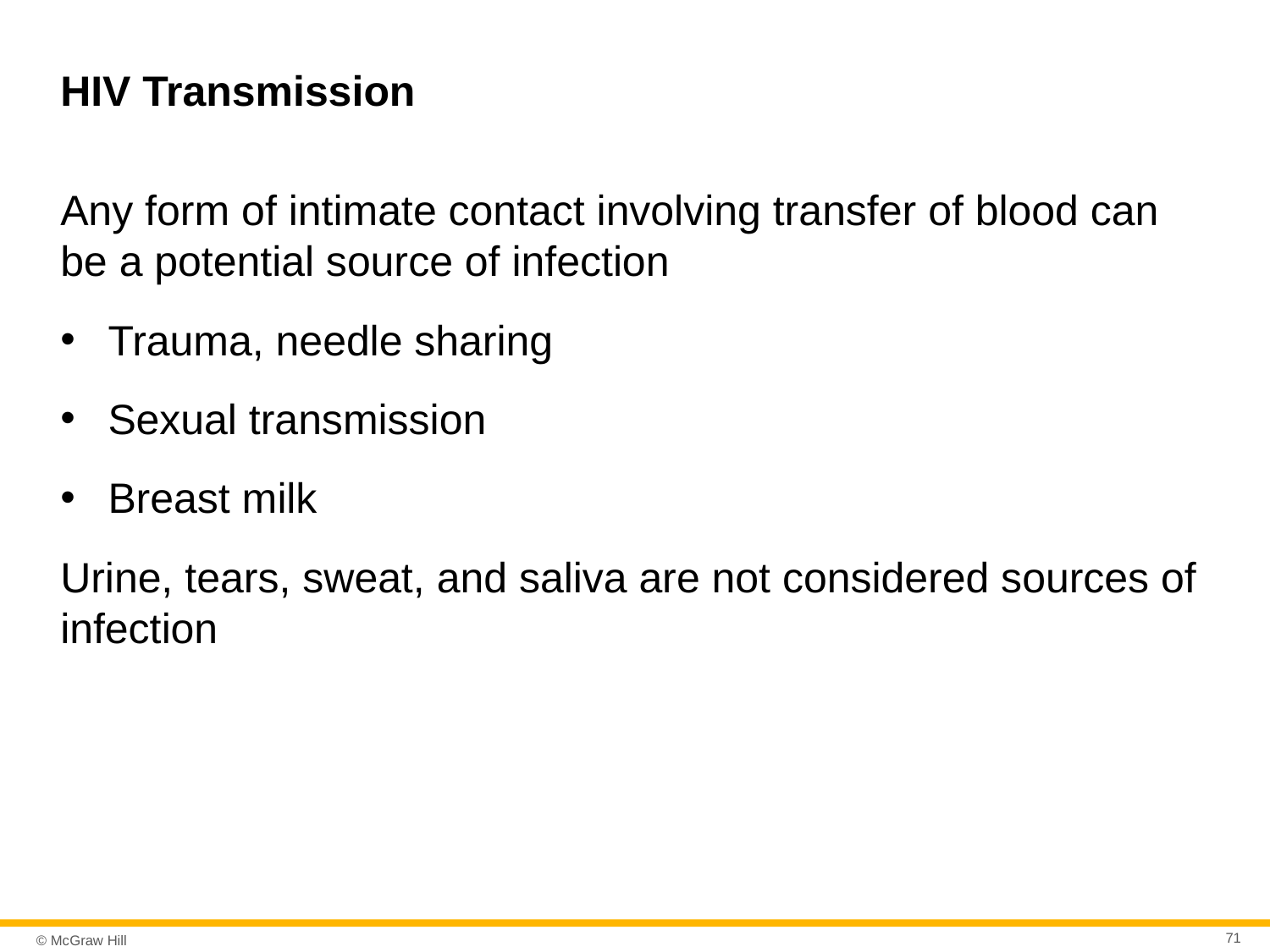

# HIV Transmission
Any form of intimate contact involving transfer of blood can be a potential source of infection
Trauma, needle sharing
Sexual transmission
Breast milk
Urine, tears, sweat, and saliva are not considered sources of infection